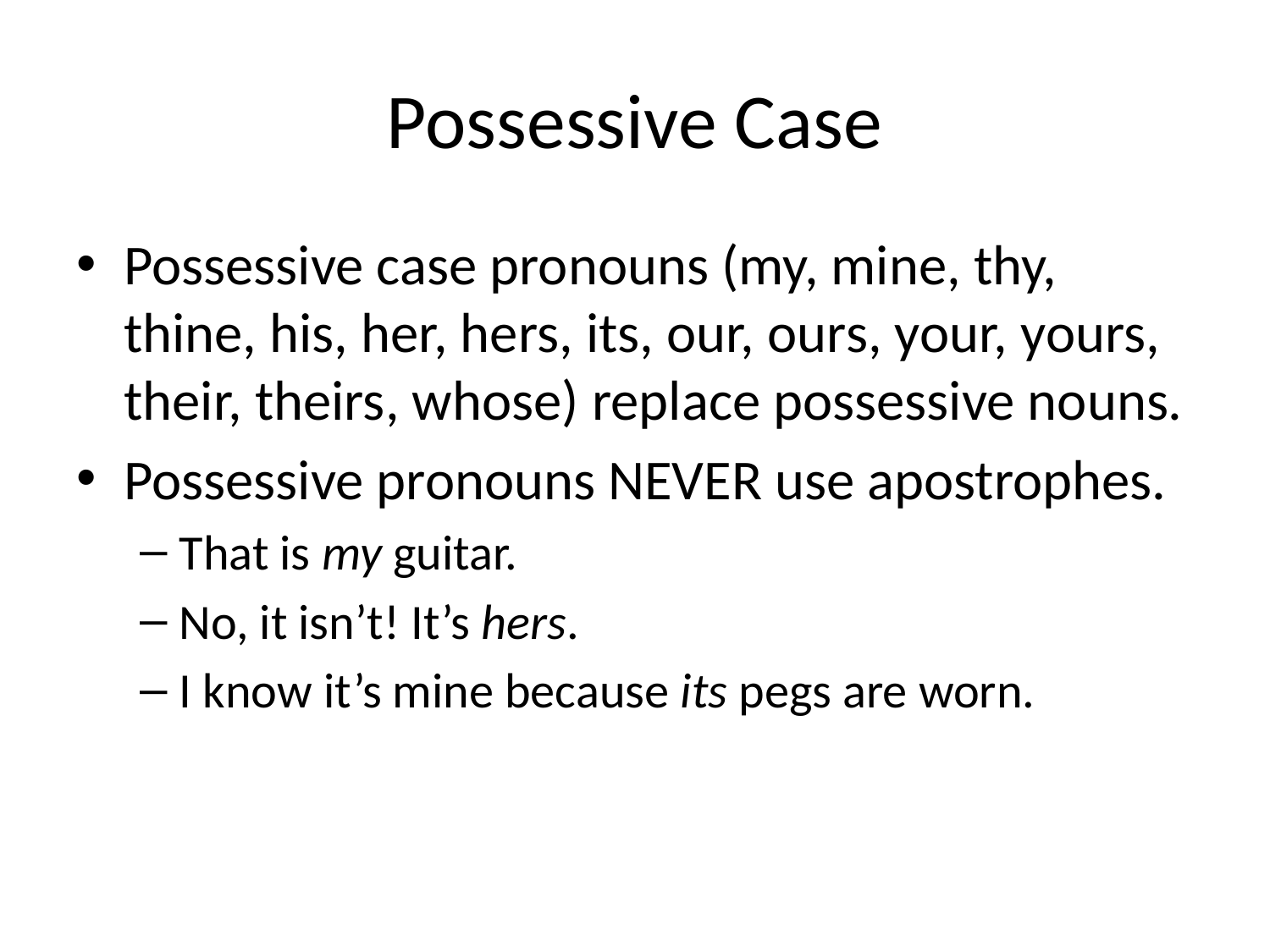

# Possessive Case
Possessive case pronouns (my, mine, thy, thine, his, her, hers, its, our, ours, your, yours, their, theirs, whose) replace possessive nouns.
Possessive pronouns NEVER use apostrophes.
That is my guitar.
No, it isn’t! It’s hers.
I know it’s mine because its pegs are worn.